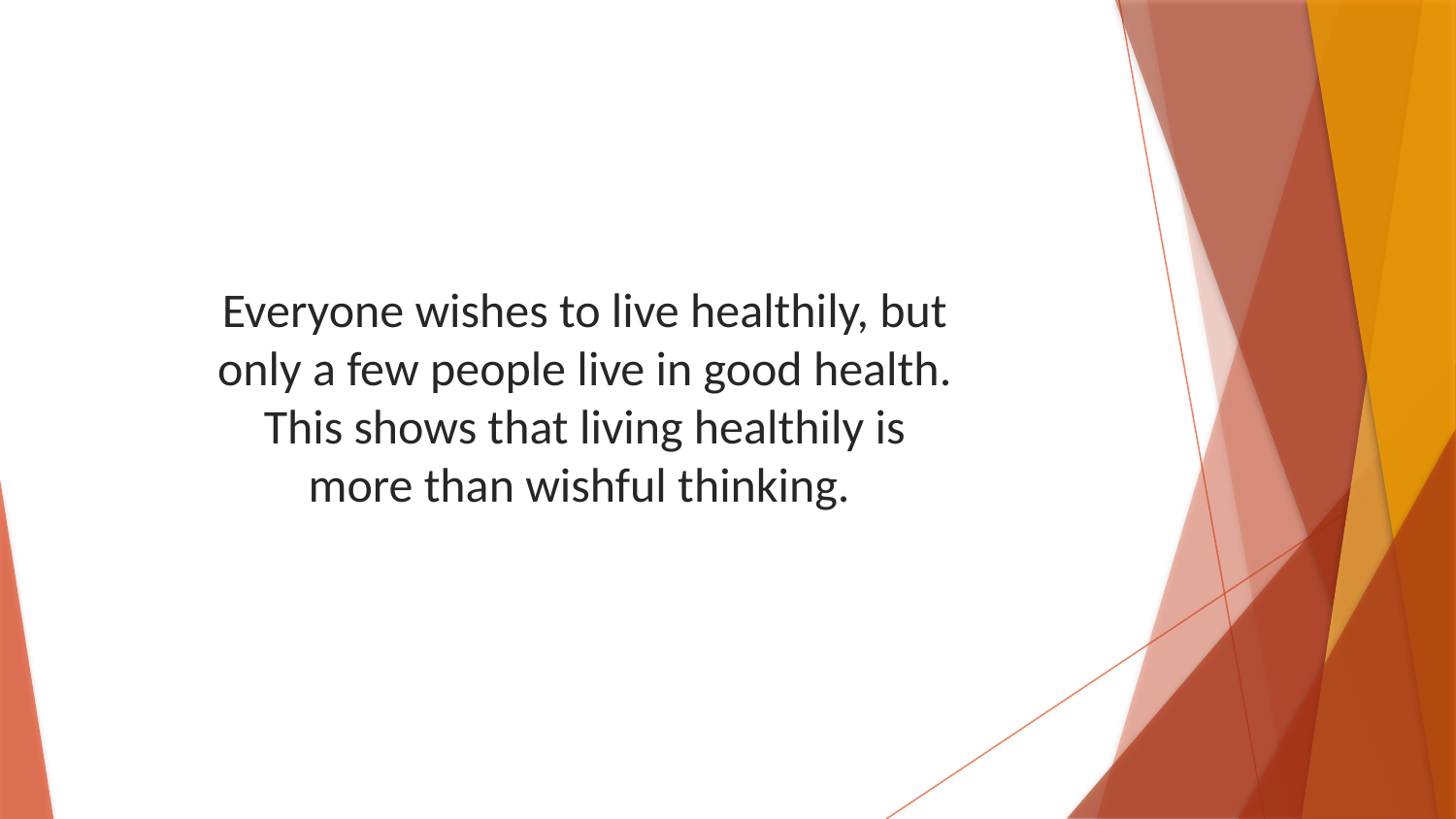

Everyone wishes to live healthily, but only a few people live in good health. This shows that living healthily is more than wishful thinking.